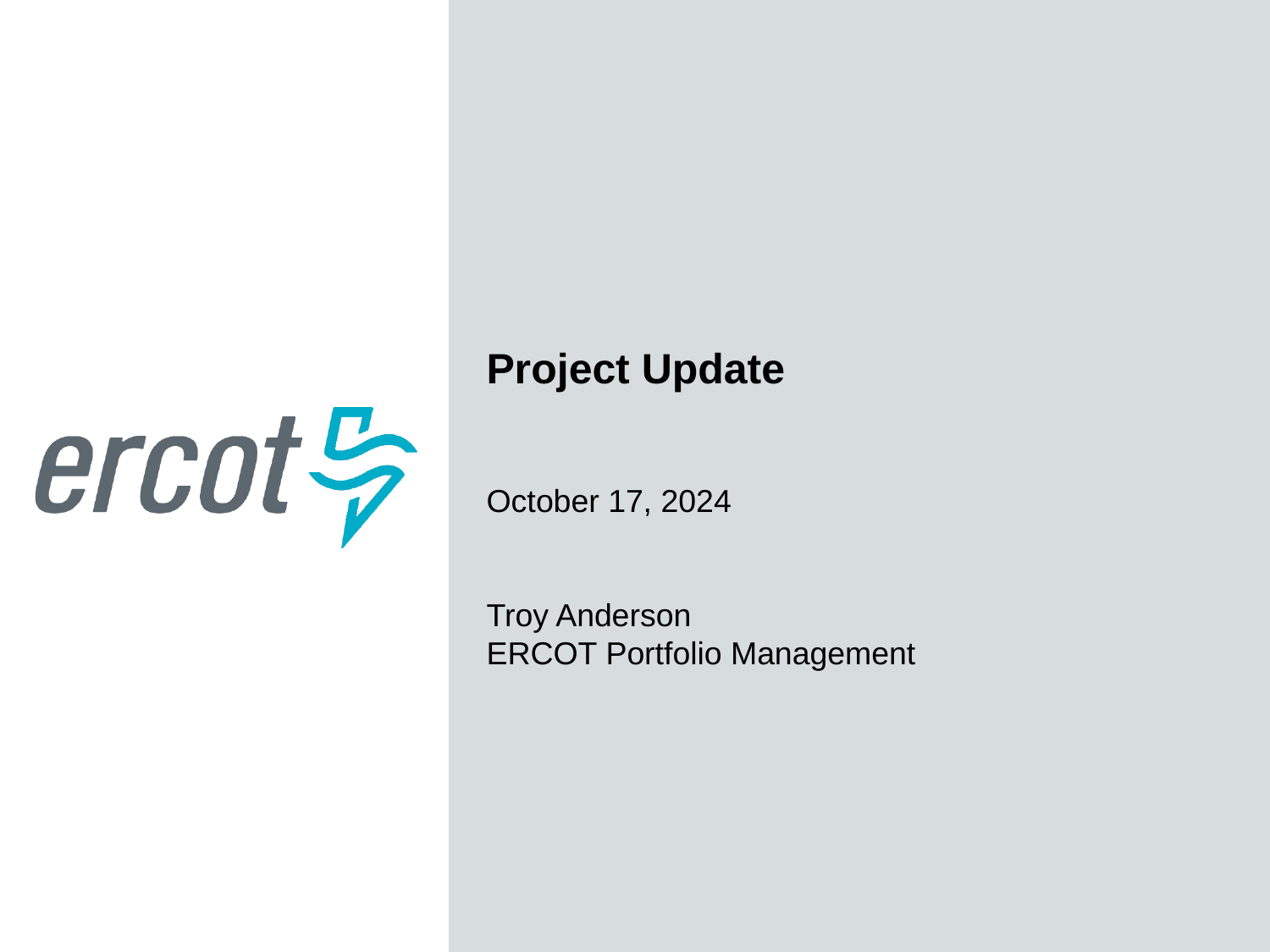

Project Update

October 17, 2024

Troy Anderson
ERCOT Portfolio Management